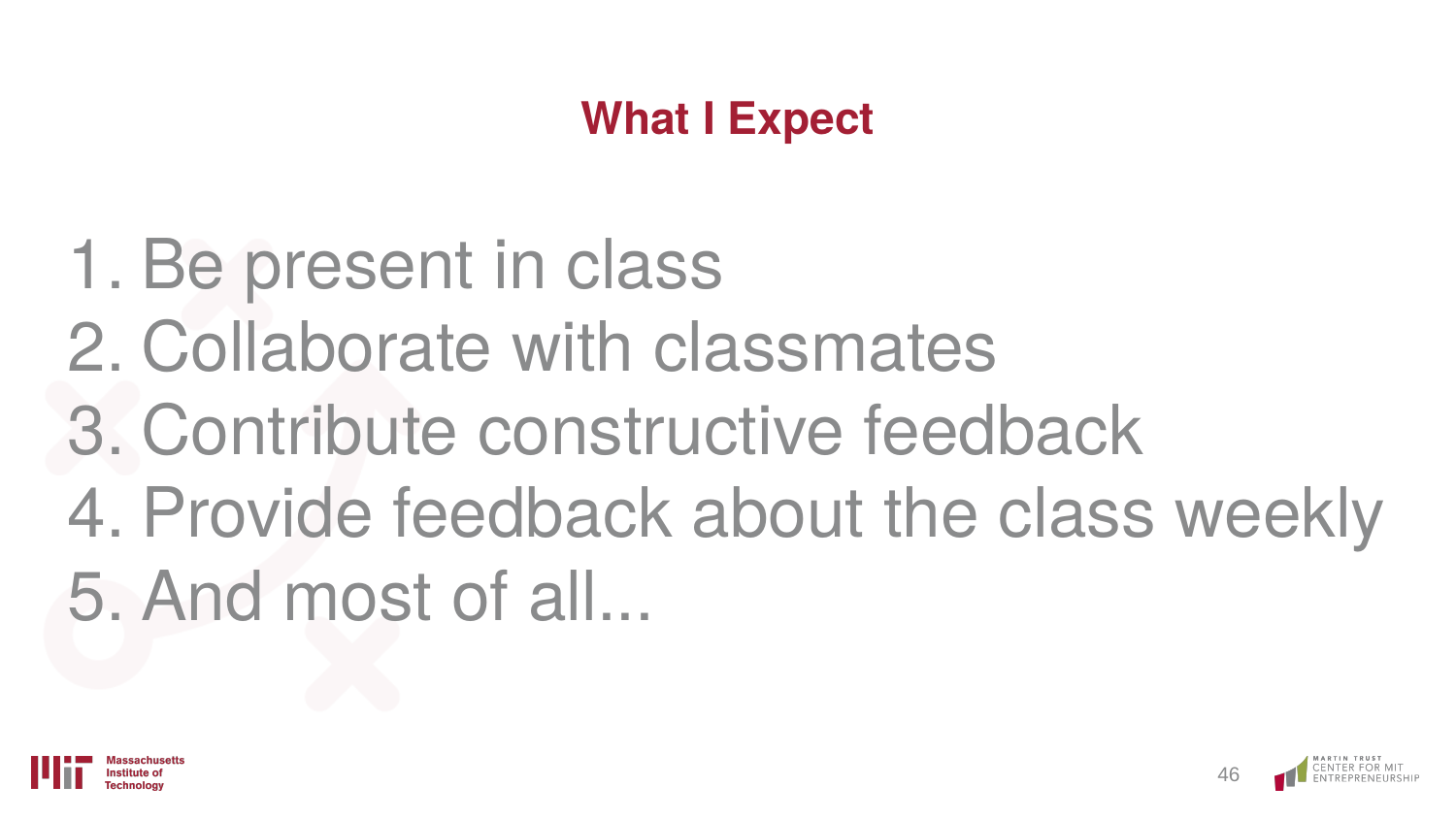

What I Expect
# Be present in class
Collaborate with classmates
Contribute constructive feedback
Provide feedback about the class weekly
And most of all...
46